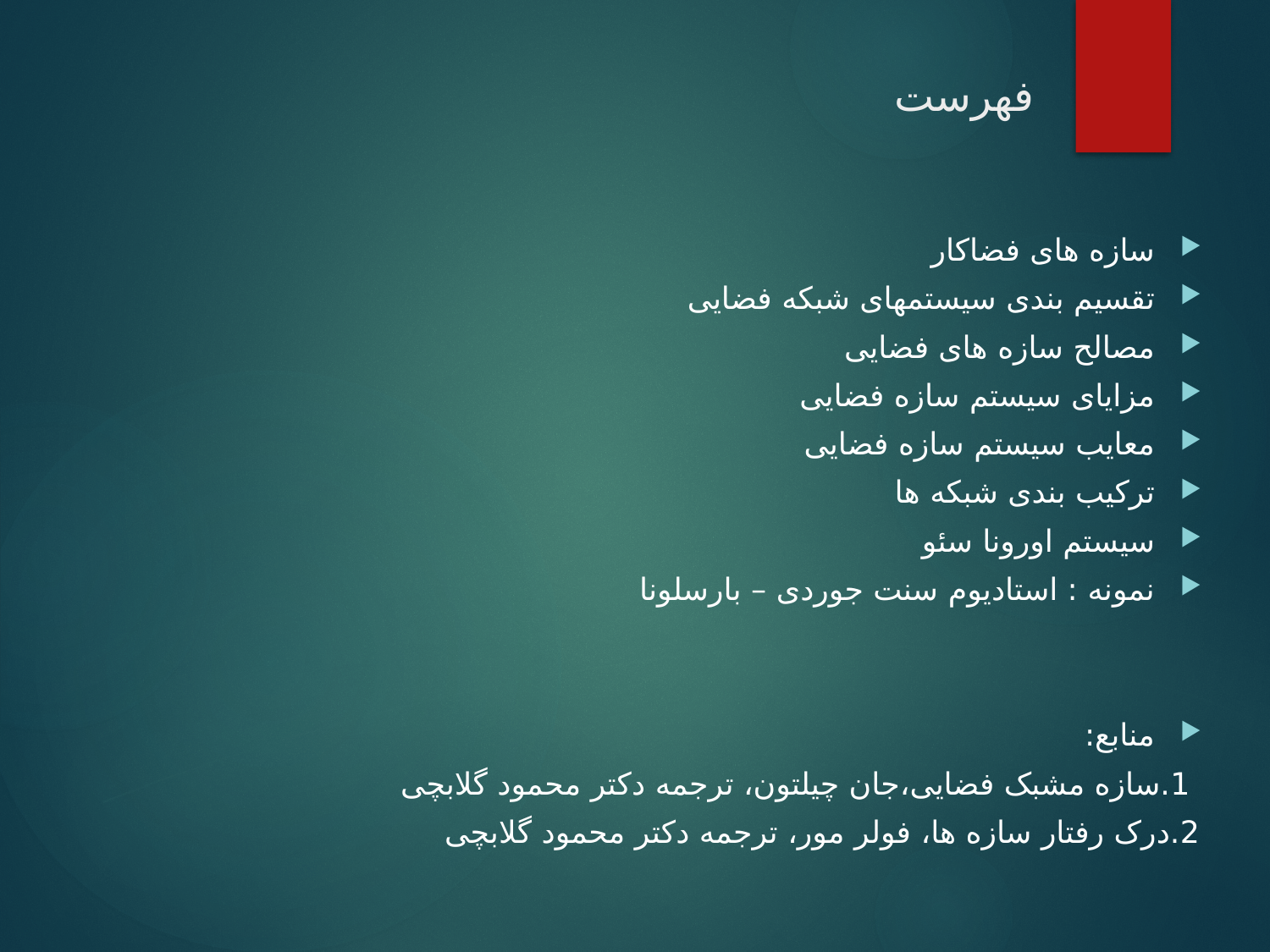

# فهرست
سازه های فضاکار
تقسیم بندی سیستمهای شبکه فضایی
مصالح سازه های فضایی
مزایای سیستم سازه فضایی
معایب سیستم سازه فضایی
ترکیب بندی شبکه ها
سیستم اورونا سئو
نمونه : استادیوم سنت جوردی – بارسلونا

منابع:
 1.سازه مشبک فضایی،جان چیلتون، ترجمه دکتر محمود گلابچی
2.درک رفتار سازه ها، فولر مور، ترجمه دکتر محمود گلابچی